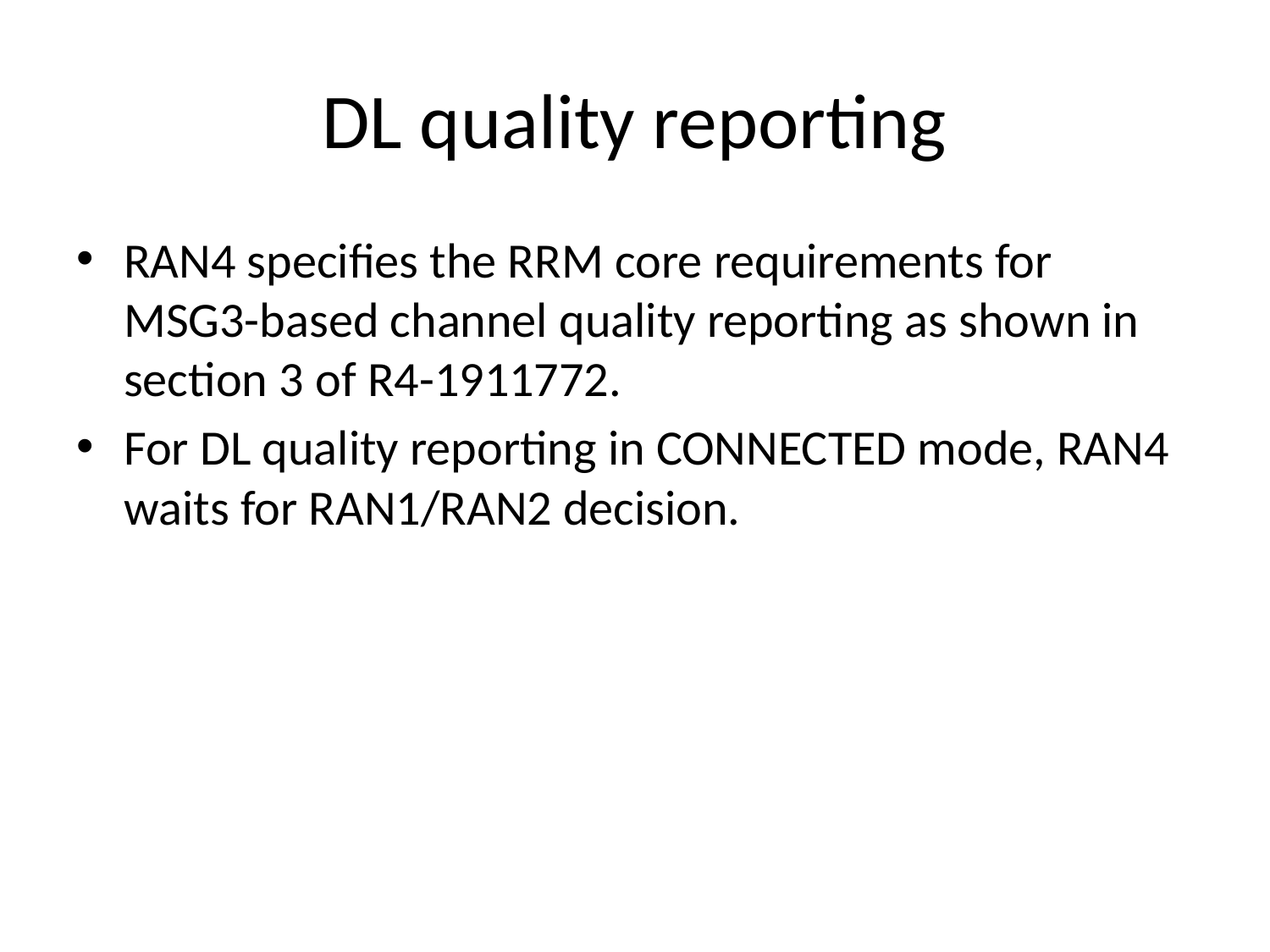

# DL quality reporting
RAN4 specifies the RRM core requirements for MSG3-based channel quality reporting as shown in section 3 of R4-1911772.
For DL quality reporting in CONNECTED mode, RAN4 waits for RAN1/RAN2 decision.